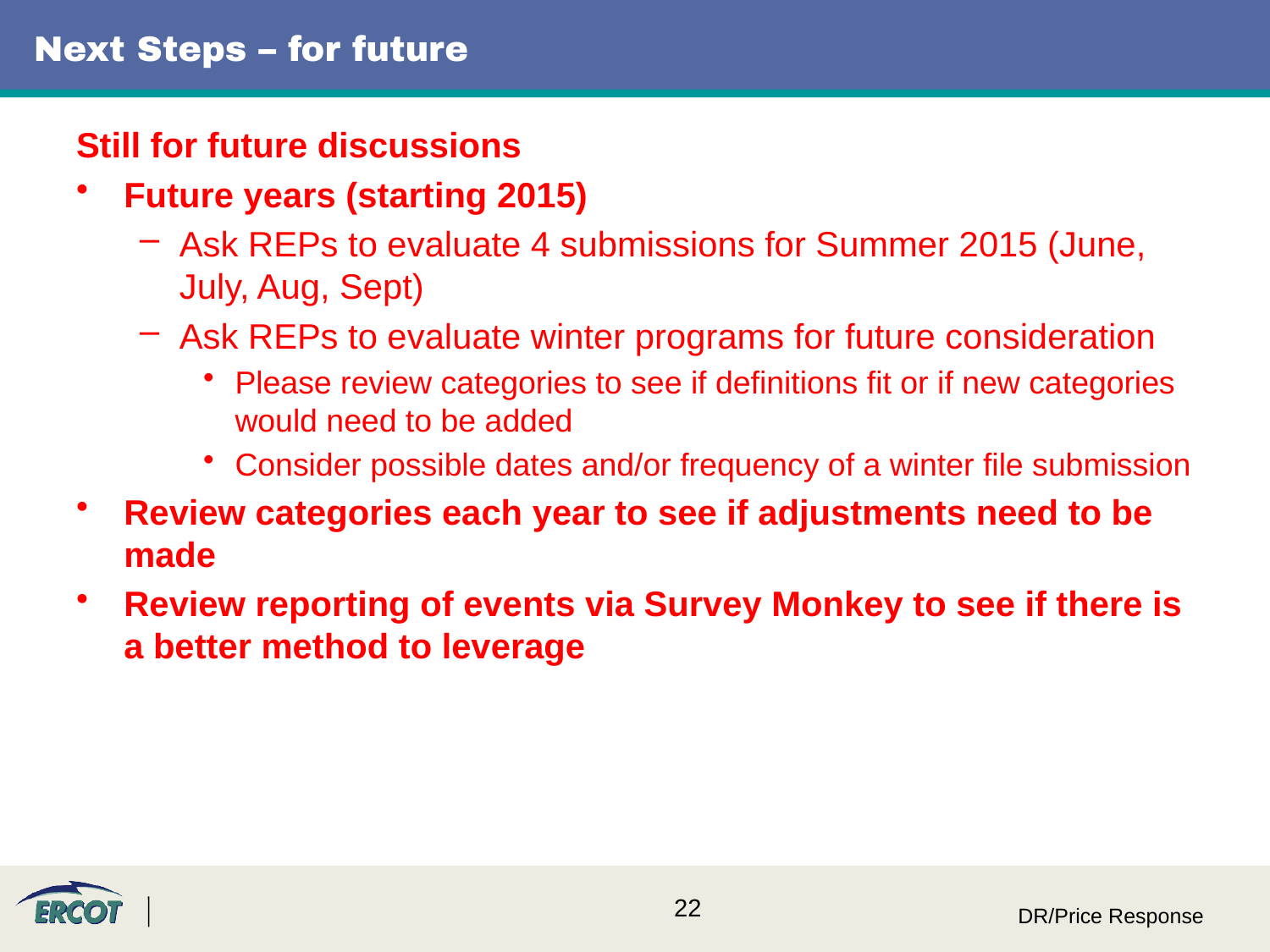

# Next Steps – for future
Still for future discussions
Future years (starting 2015)
Ask REPs to evaluate 4 submissions for Summer 2015 (June, July, Aug, Sept)
Ask REPs to evaluate winter programs for future consideration
Please review categories to see if definitions fit or if new categories would need to be added
Consider possible dates and/or frequency of a winter file submission
Review categories each year to see if adjustments need to be made
Review reporting of events via Survey Monkey to see if there is a better method to leverage

DR/Price Response